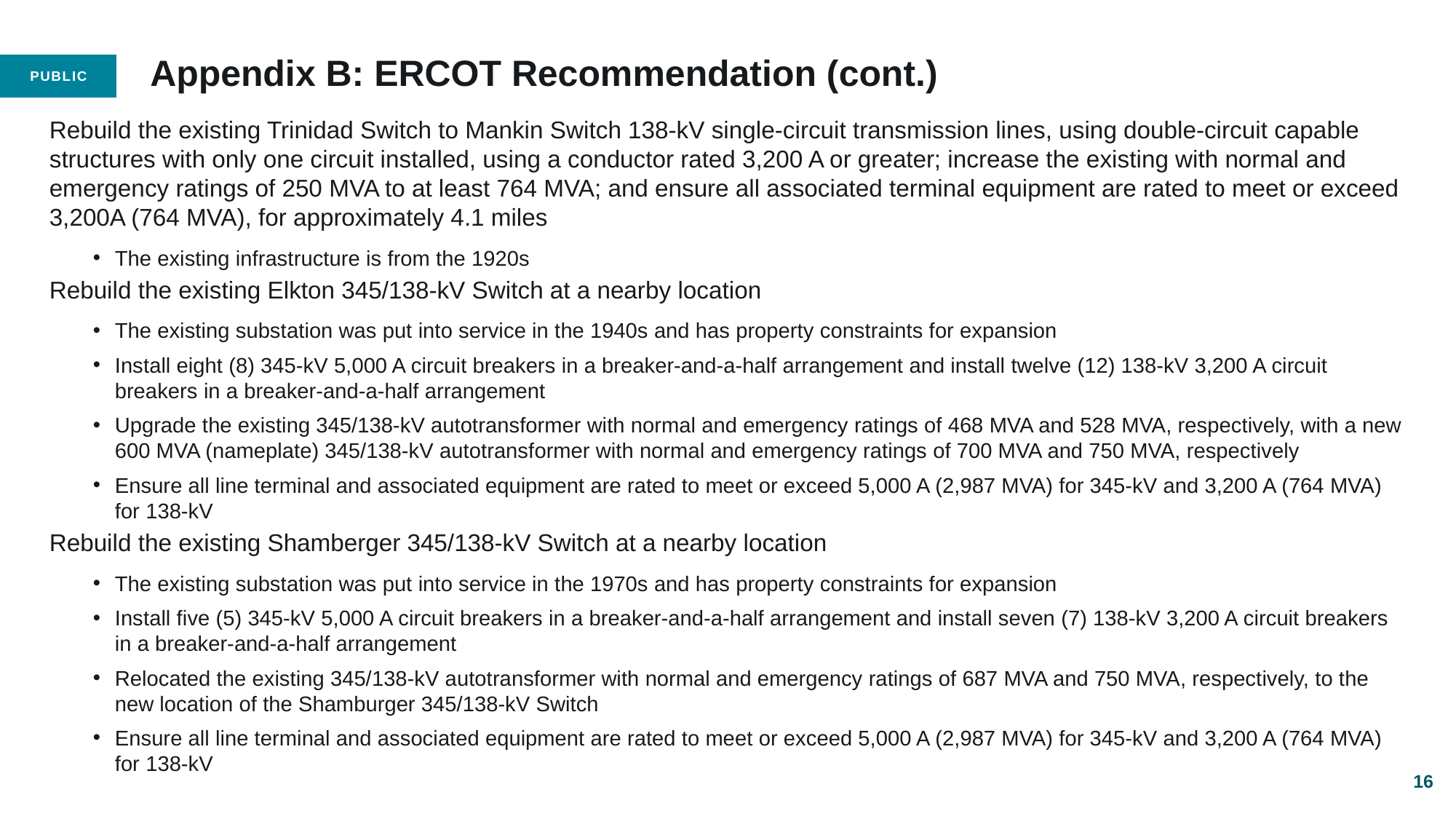

# Appendix B: ERCOT Recommendation (cont.)
Rebuild the existing Trinidad Switch to Mankin Switch 138-kV single-circuit transmission lines, using double-circuit capable structures with only one circuit installed, using a conductor rated 3,200 A or greater; increase the existing with normal and emergency ratings of 250 MVA to at least 764 MVA; and ensure all associated terminal equipment are rated to meet or exceed 3,200A (764 MVA), for approximately 4.1 miles
The existing infrastructure is from the 1920s
Rebuild the existing Elkton 345/138-kV Switch at a nearby location
The existing substation was put into service in the 1940s and has property constraints for expansion
Install eight (8) 345-kV 5,000 A circuit breakers in a breaker-and-a-half arrangement and install twelve (12) 138-kV 3,200 A circuit breakers in a breaker-and-a-half arrangement
Upgrade the existing 345/138-kV autotransformer with normal and emergency ratings of 468 MVA and 528 MVA, respectively, with a new 600 MVA (nameplate) 345/138-kV autotransformer with normal and emergency ratings of 700 MVA and 750 MVA, respectively
Ensure all line terminal and associated equipment are rated to meet or exceed 5,000 A (2,987 MVA) for 345-kV and 3,200 A (764 MVA) for 138-kV
Rebuild the existing Shamberger 345/138-kV Switch at a nearby location
The existing substation was put into service in the 1970s and has property constraints for expansion
Install five (5) 345-kV 5,000 A circuit breakers in a breaker-and-a-half arrangement and install seven (7) 138-kV 3,200 A circuit breakers in a breaker-and-a-half arrangement
Relocated the existing 345/138-kV autotransformer with normal and emergency ratings of 687 MVA and 750 MVA, respectively, to the new location of the Shamburger 345/138-kV Switch
Ensure all line terminal and associated equipment are rated to meet or exceed 5,000 A (2,987 MVA) for 345-kV and 3,200 A (764 MVA) for 138-kV
16